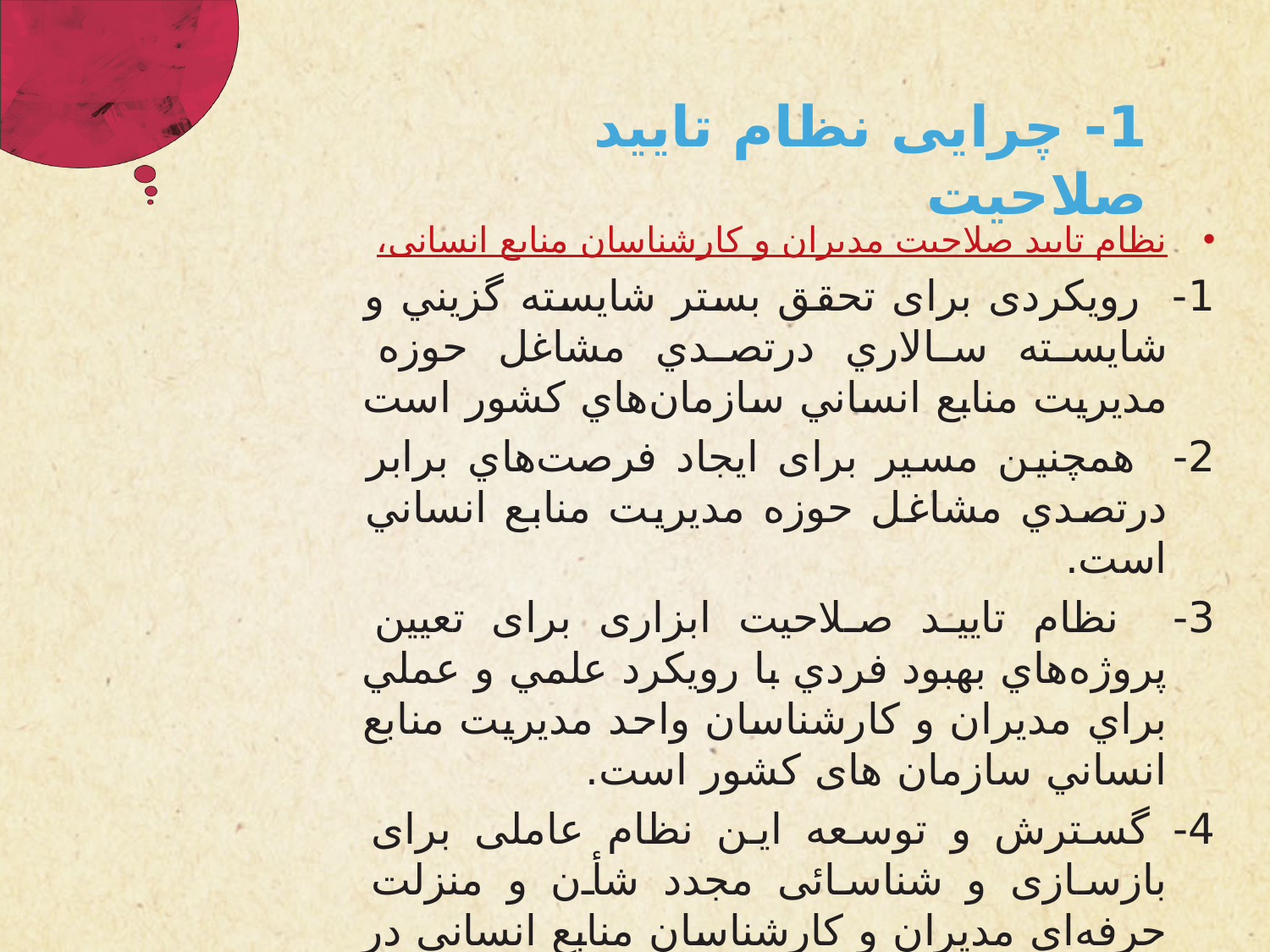

1- چرایی نظام تایید صلاحیت
نظام تایید صلاحیت مدیران و کارشناسان منابع انسانی،
1-  رویکردی برای تحقق بستر شايسته گزيني و شايسته سالاري درتصدي مشاغل حوزه مديريت منابع انساني سازمان‌هاي كشور است
2-  همچنین مسیر برای ایجاد فرصت‌هاي برابر درتصدي مشاغل حوزه مديريت منابع انساني است.
3-  نظام تایید صلاحیت ابزاری برای تعیین پروژه‌هاي بهبود فردي با رويكرد علمي و عملي براي مديران و كارشناسان واحد مدیریت منابع انساني سازمان های کشور است.
4- گسترش و توسعه این نظام عاملی برای بازسازی و شناسائی مجدد شأن و منزلت حرفه‌اي مديران و كارشناسان منابع انساني در درون و برون سازمان‌هاي خواهد بود.